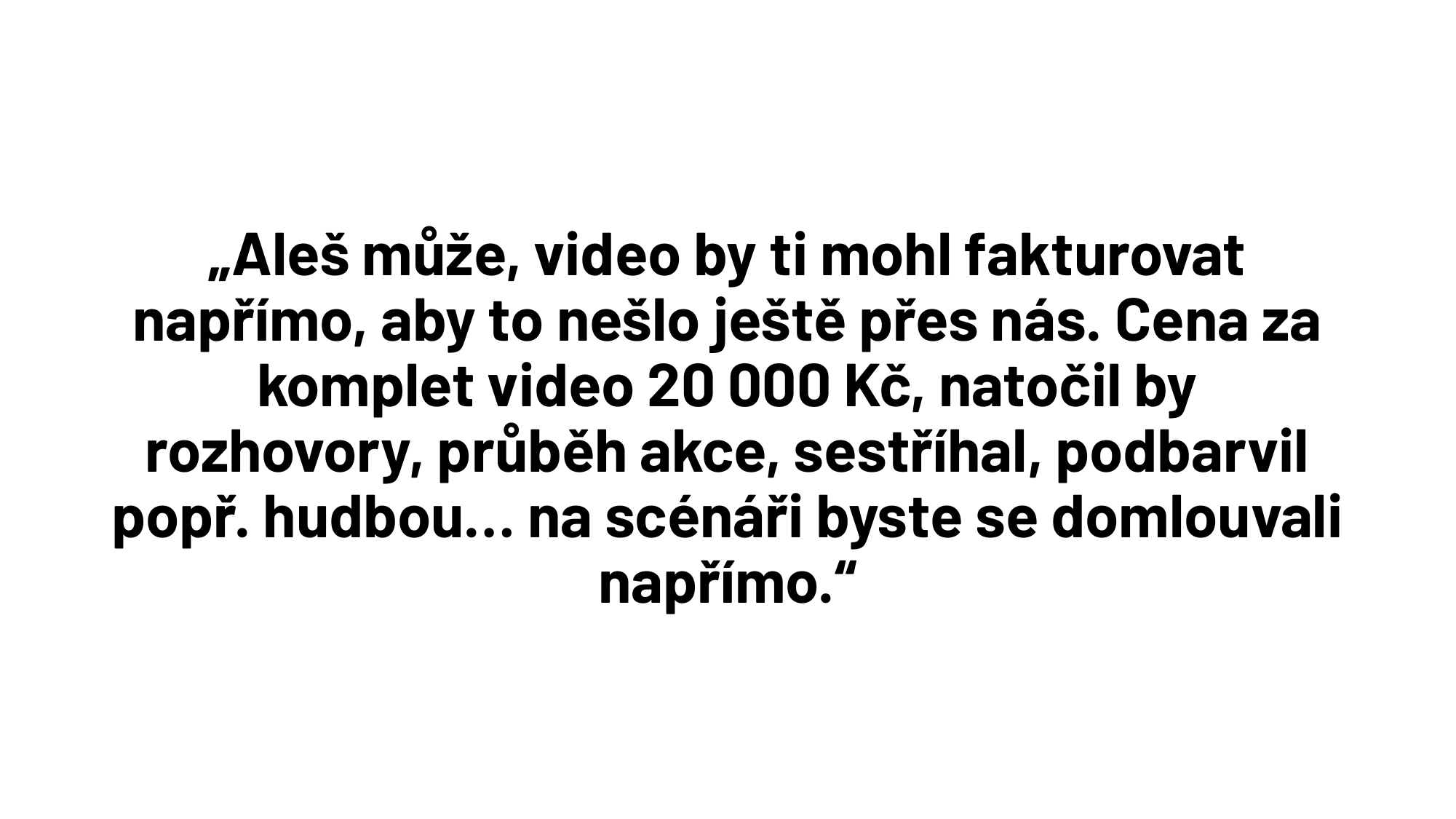

#
„Aleš může, video by ti mohl fakturovat napřímo, aby to nešlo ještě přes nás. Cena za komplet video 20 000 Kč, natočil by rozhovory, průběh akce, sestříhal, podbarvil popř. hudbou… na scénáři byste se domlouvali napřímo.“